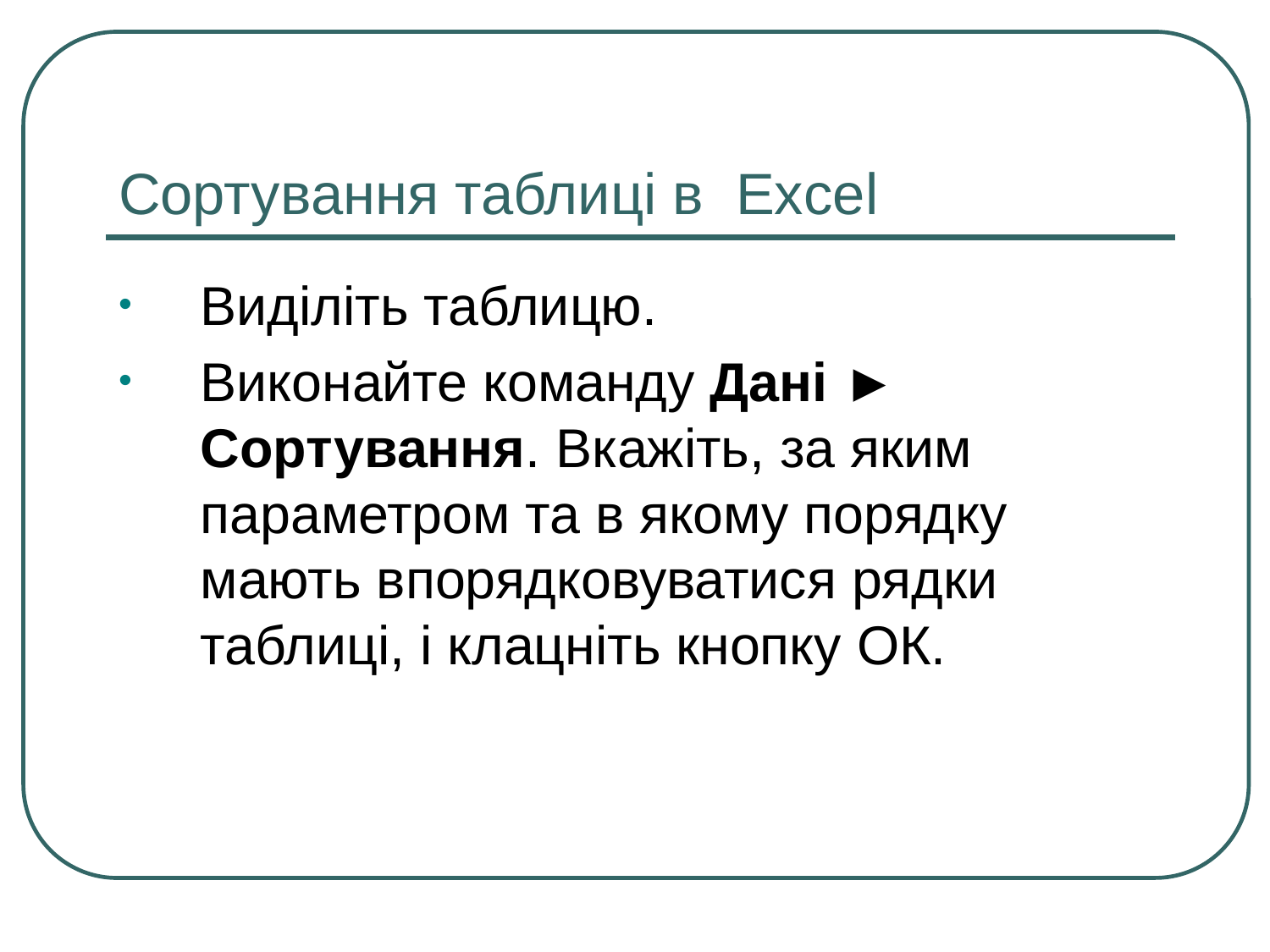

# Сортування таблиці в  Excel
Виділіть таблицю.
Виконайте команду Дані ► Сортування. Вкажіть, за яким параметром та в якому порядку мають впорядковуватися рядки таблиці, і клацніть кнопку ОК.